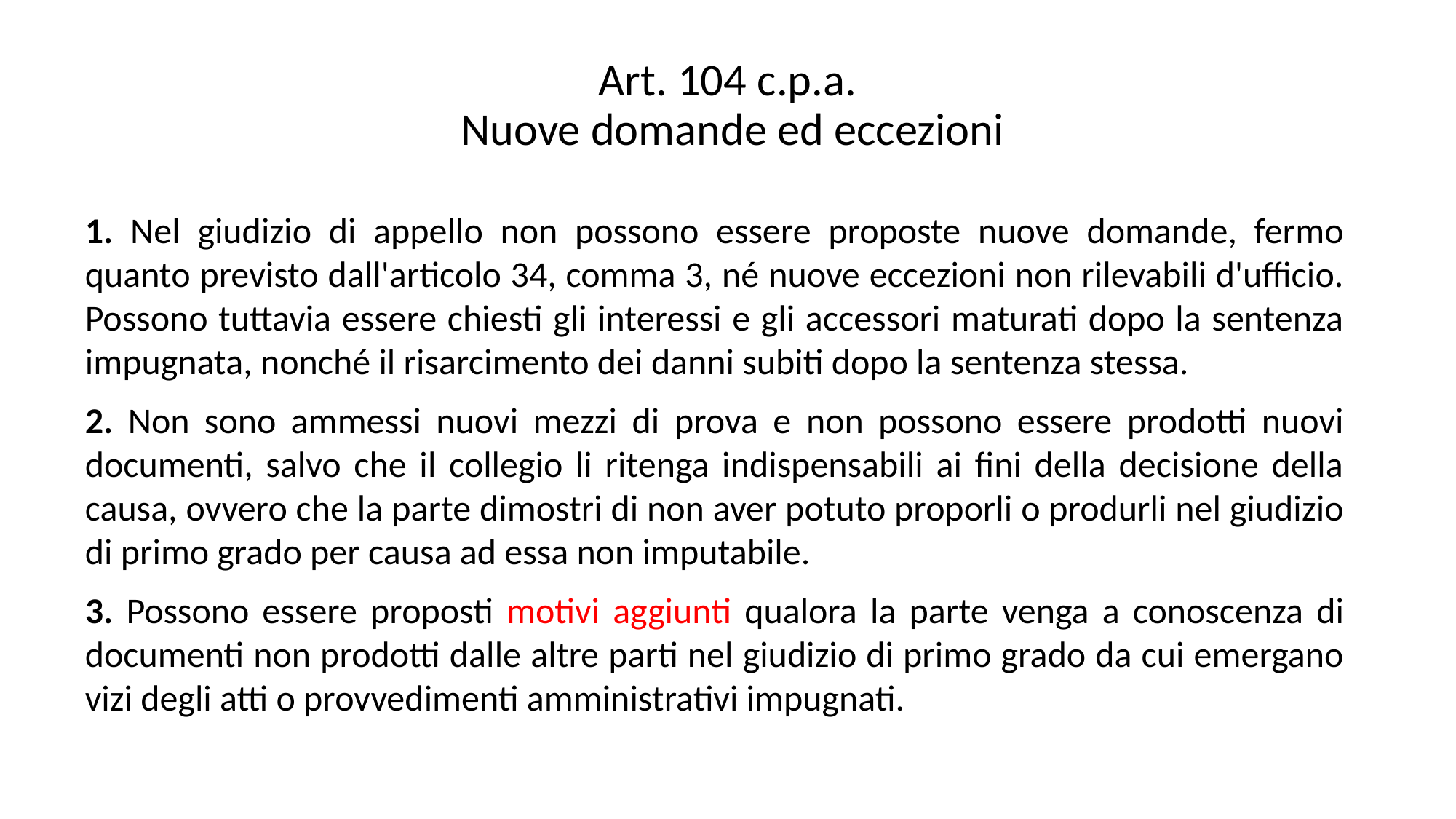

# Art. 104 c.p.a. Nuove domande ed eccezioni
1. Nel giudizio di appello non possono essere proposte nuove domande, fermo quanto previsto dall'articolo 34, comma 3, né nuove eccezioni non rilevabili d'ufficio. Possono tuttavia essere chiesti gli interessi e gli accessori maturati dopo la sentenza impugnata, nonché il risarcimento dei danni subiti dopo la sentenza stessa.
2. Non sono ammessi nuovi mezzi di prova e non possono essere prodotti nuovi documenti, salvo che il collegio li ritenga indispensabili ai fini della decisione della causa, ovvero che la parte dimostri di non aver potuto proporli o produrli nel giudizio di primo grado per causa ad essa non imputabile.
3. Possono essere proposti motivi aggiunti qualora la parte venga a conoscenza di documenti non prodotti dalle altre parti nel giudizio di primo grado da cui emergano vizi degli atti o provvedimenti amministrativi impugnati.